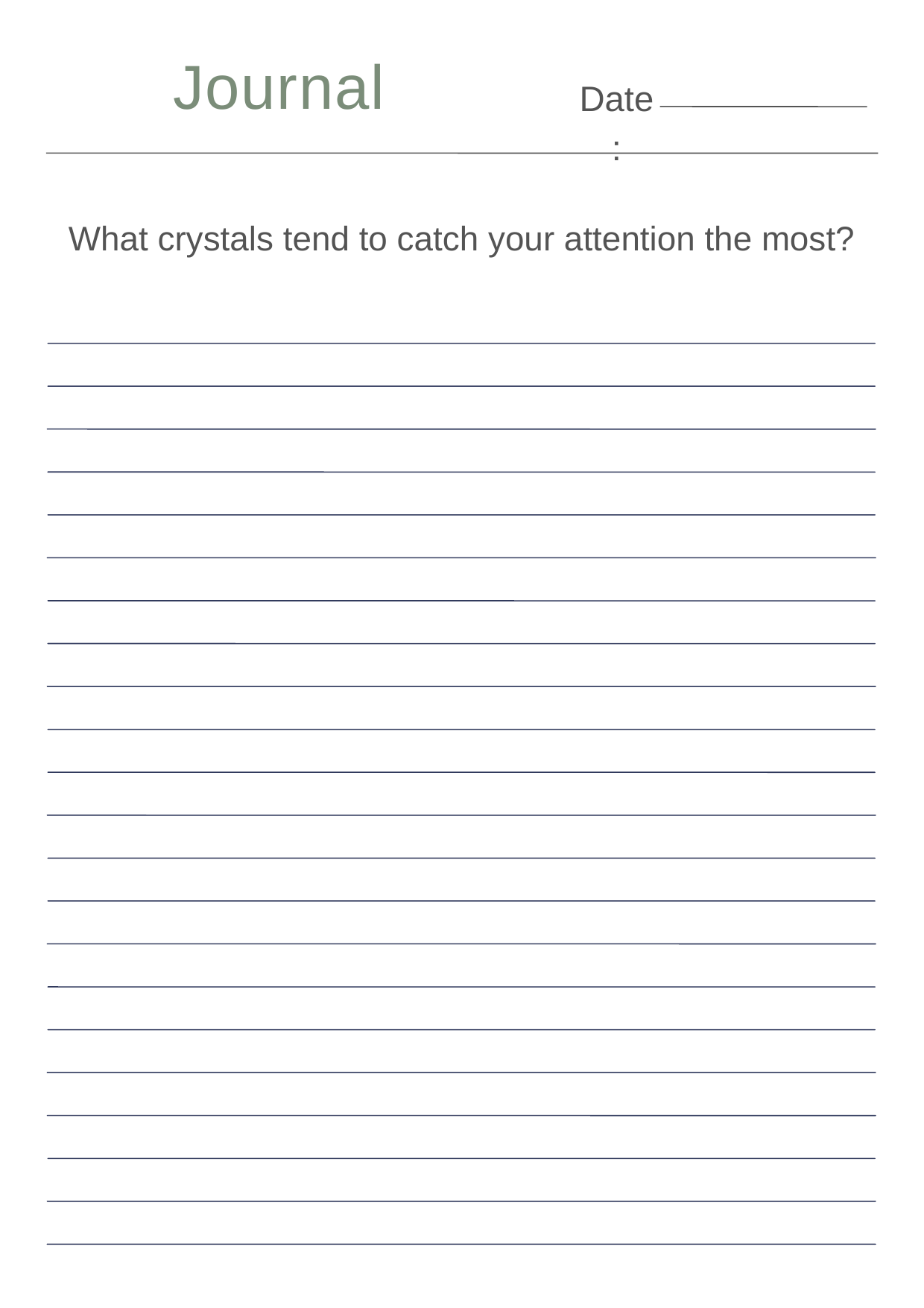

Journal
Date:

What crystals tend to catch your attention the most?